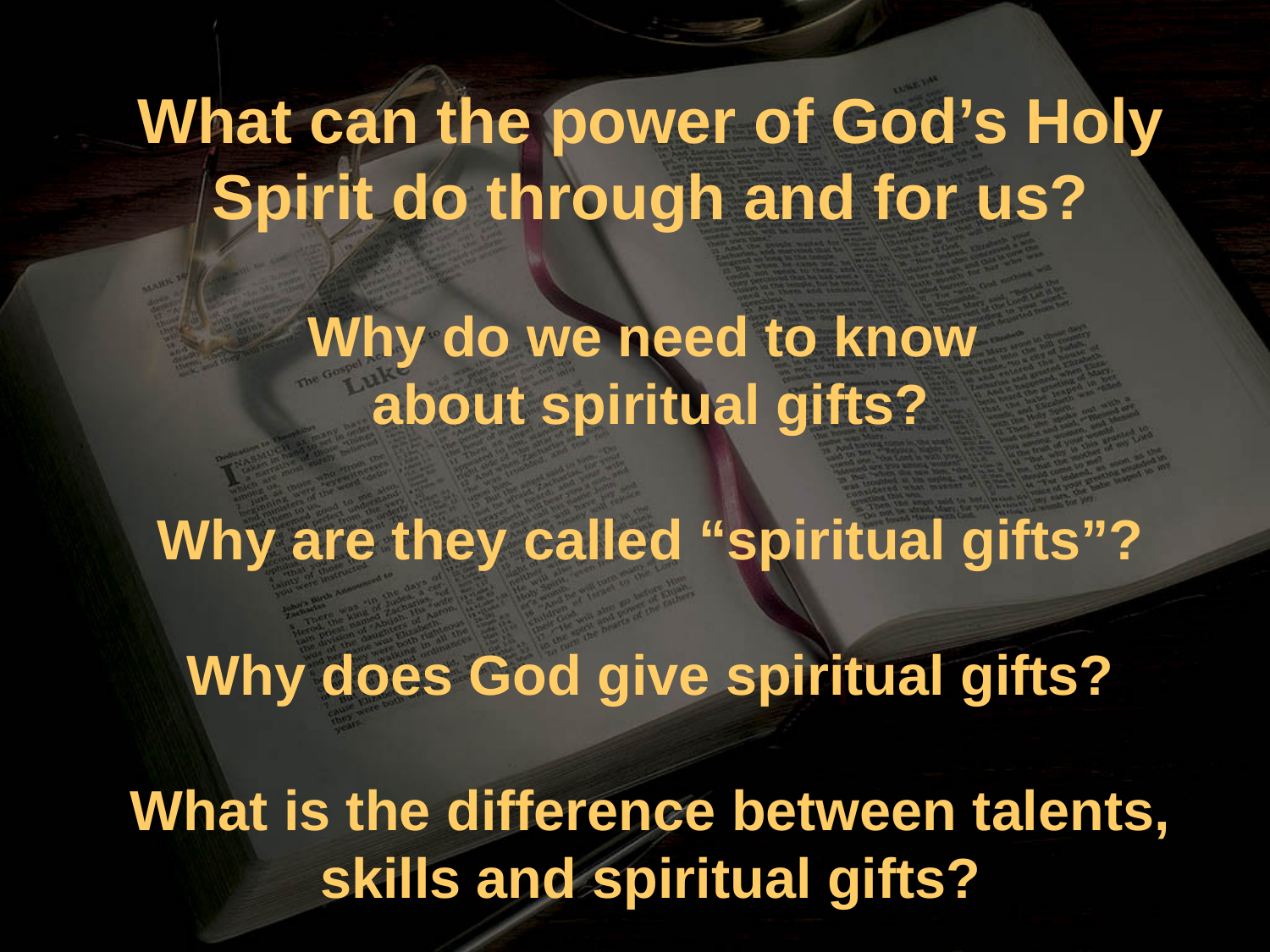

What can the power of God’s Holy Spirit do through and for us?

Why do we need to know
about spiritual gifts?

Why are they called “spiritual gifts”?

Why does God give spiritual gifts?

What is the difference between talents, skills and spiritual gifts?

What is the difference between spiritual gifts and fruit of the spirit?

What is the difference between spiritual gifts and spiritual disciplines?

To whom are spiritual gifts given?

How are spiritual gifts distributed?

Can spiritual gifts be developed?